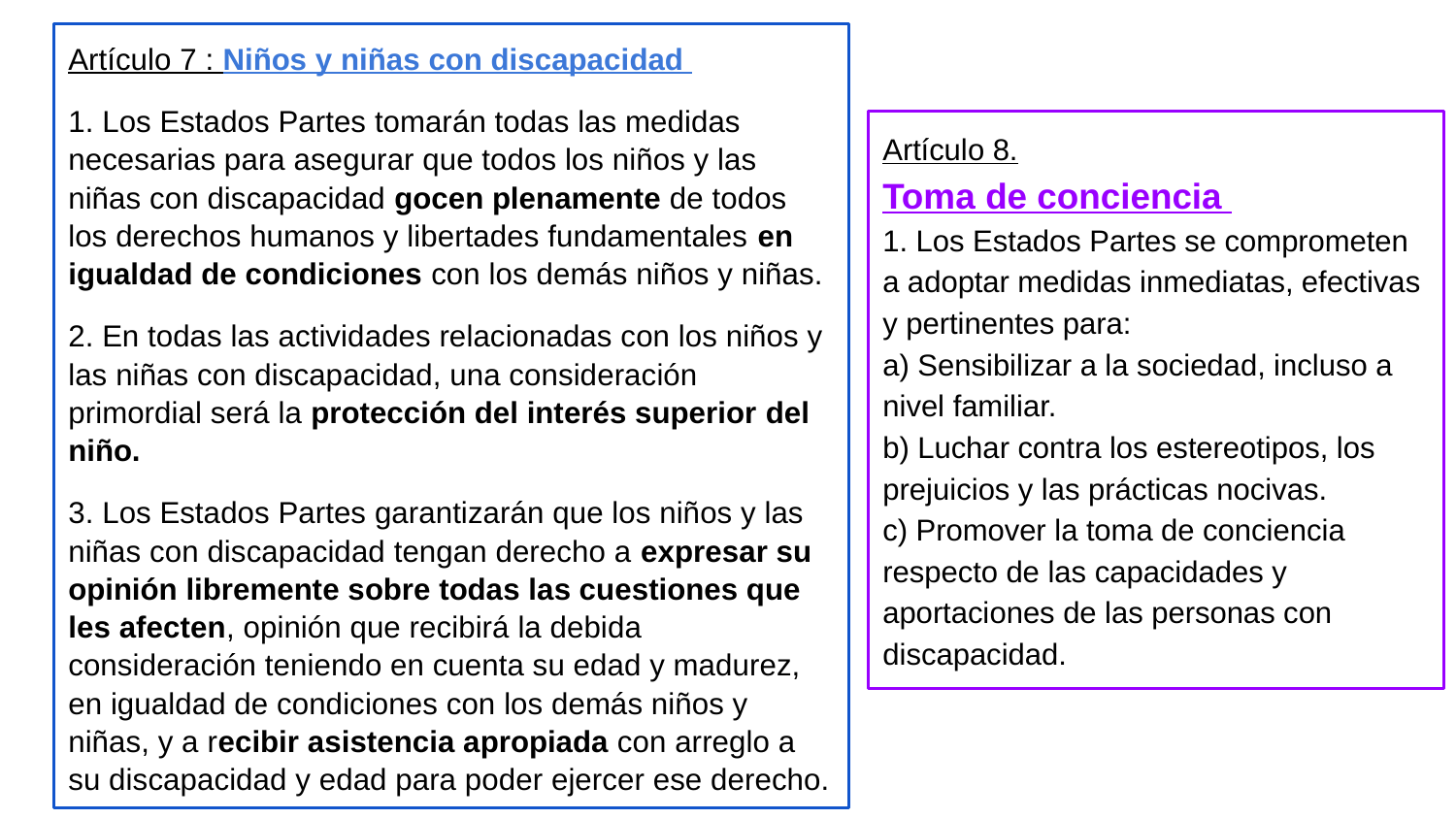

Artículo 7 : Niños y niñas con discapacidad
1. Los Estados Partes tomarán todas las medidas necesarias para asegurar que todos los niños y las niñas con discapacidad gocen plenamente de todos los derechos humanos y libertades fundamentales en igualdad de condiciones con los demás niños y niñas.
2. En todas las actividades relacionadas con los niños y las niñas con discapacidad, una consideración primordial será la protección del interés superior del niño.
3. Los Estados Partes garantizarán que los niños y las niñas con discapacidad tengan derecho a expresar su opinión libremente sobre todas las cuestiones que les afecten, opinión que recibirá la debida consideración teniendo en cuenta su edad y madurez, en igualdad de condiciones con los demás niños y niñas, y a recibir asistencia apropiada con arreglo a su discapacidad y edad para poder ejercer ese derecho.
Artículo 8.
Toma de conciencia
1. Los Estados Partes se comprometen a adoptar medidas inmediatas, efectivas y pertinentes para:
a) Sensibilizar a la sociedad, incluso a nivel familiar.
b) Luchar contra los estereotipos, los prejuicios y las prácticas nocivas.
c) Promover la toma de conciencia respecto de las capacidades y aportaciones de las personas con discapacidad.